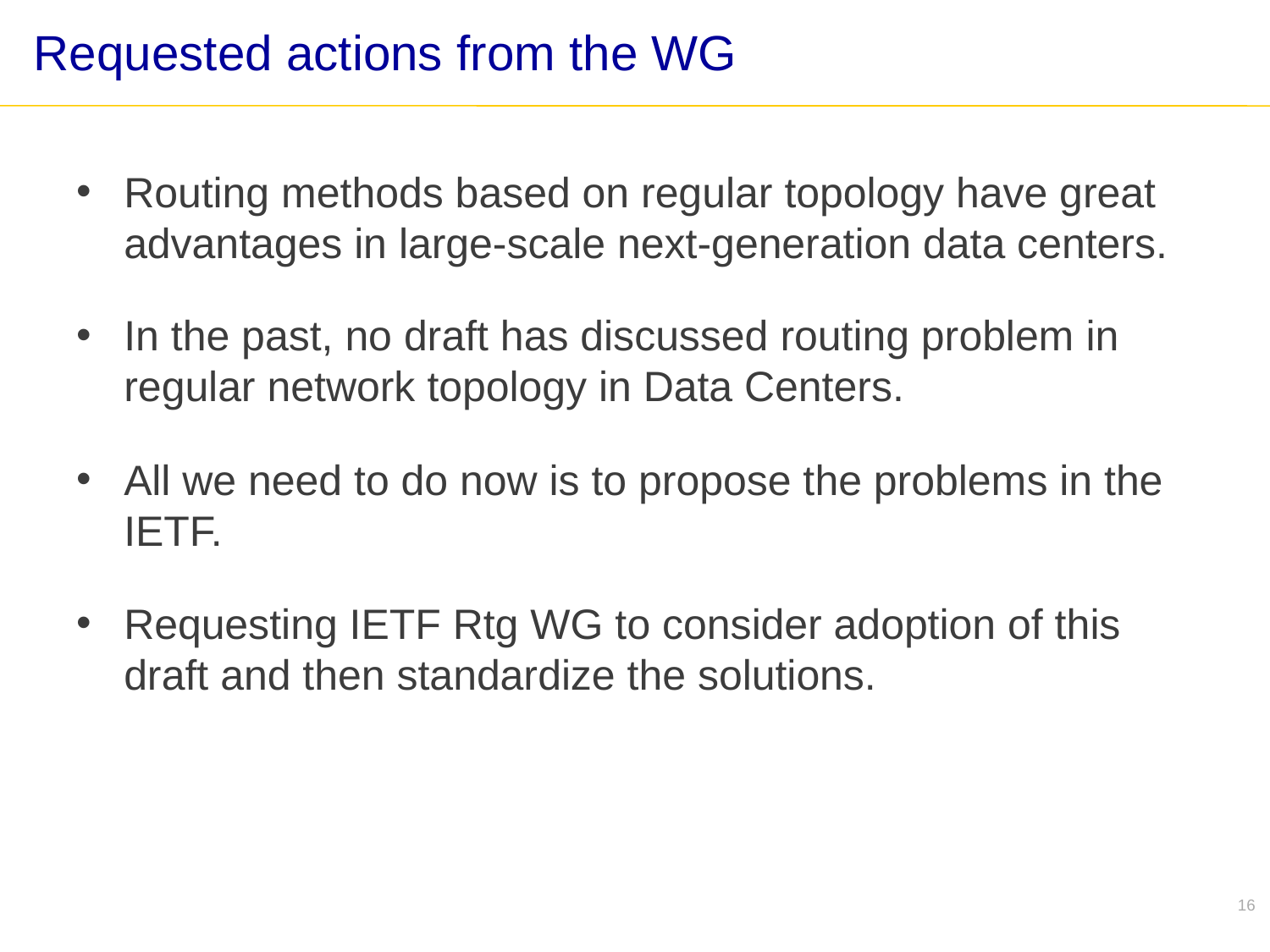

# Requested actions from the WG
Routing methods based on regular topology have great advantages in large-scale next-generation data centers.
In the past, no draft has discussed routing problem in regular network topology in Data Centers.
All we need to do now is to propose the problems in the IETF.
Requesting IETF Rtg WG to consider adoption of this draft and then standardize the solutions.
16